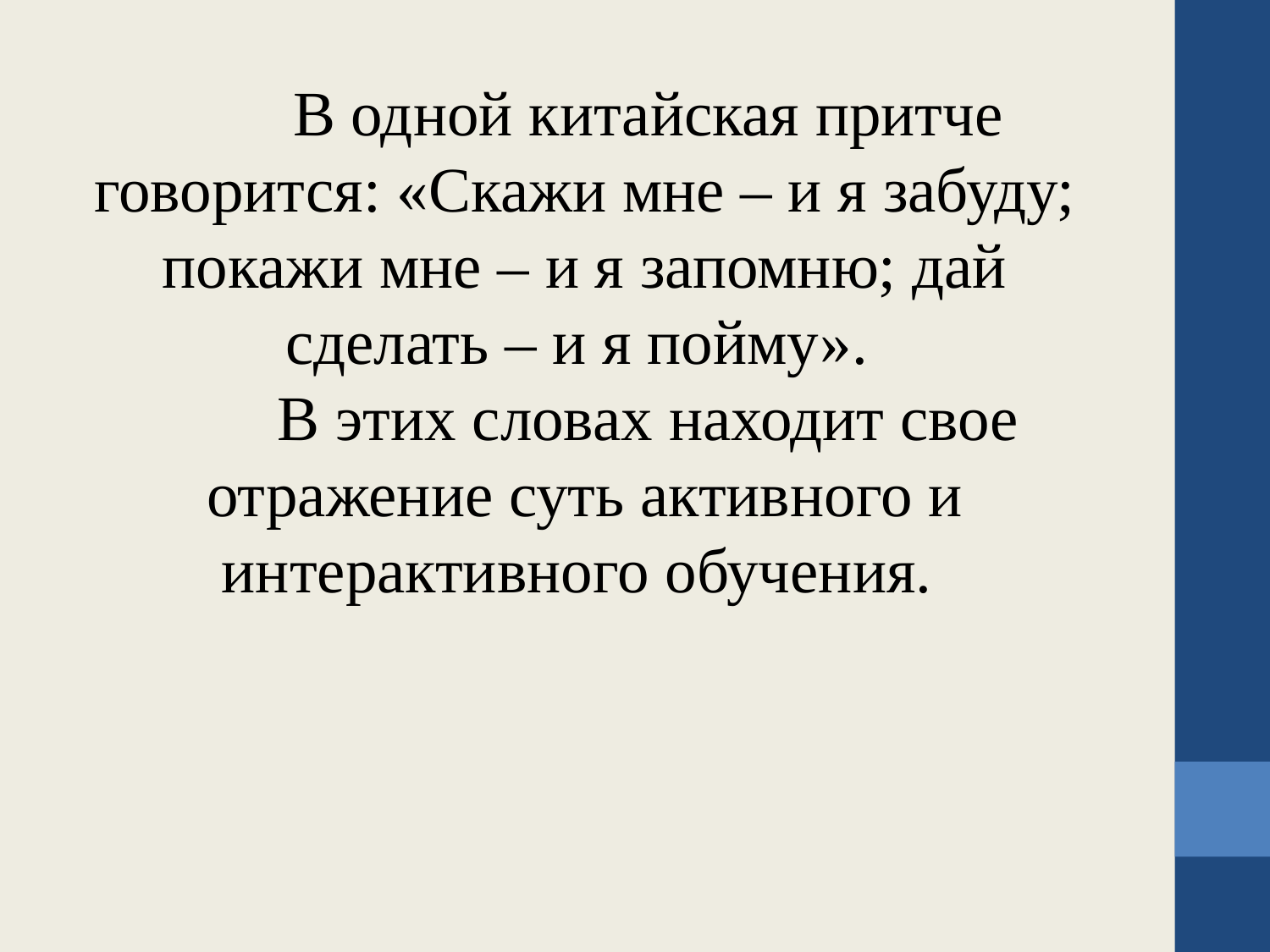

В одной китайская притче говорится: «Скажи мне – и я забуду; покажи мне – и я запомню; дай сделать – и я пойму».
 	В этих словах находит свое отражение суть активного и интерактивного обучения.